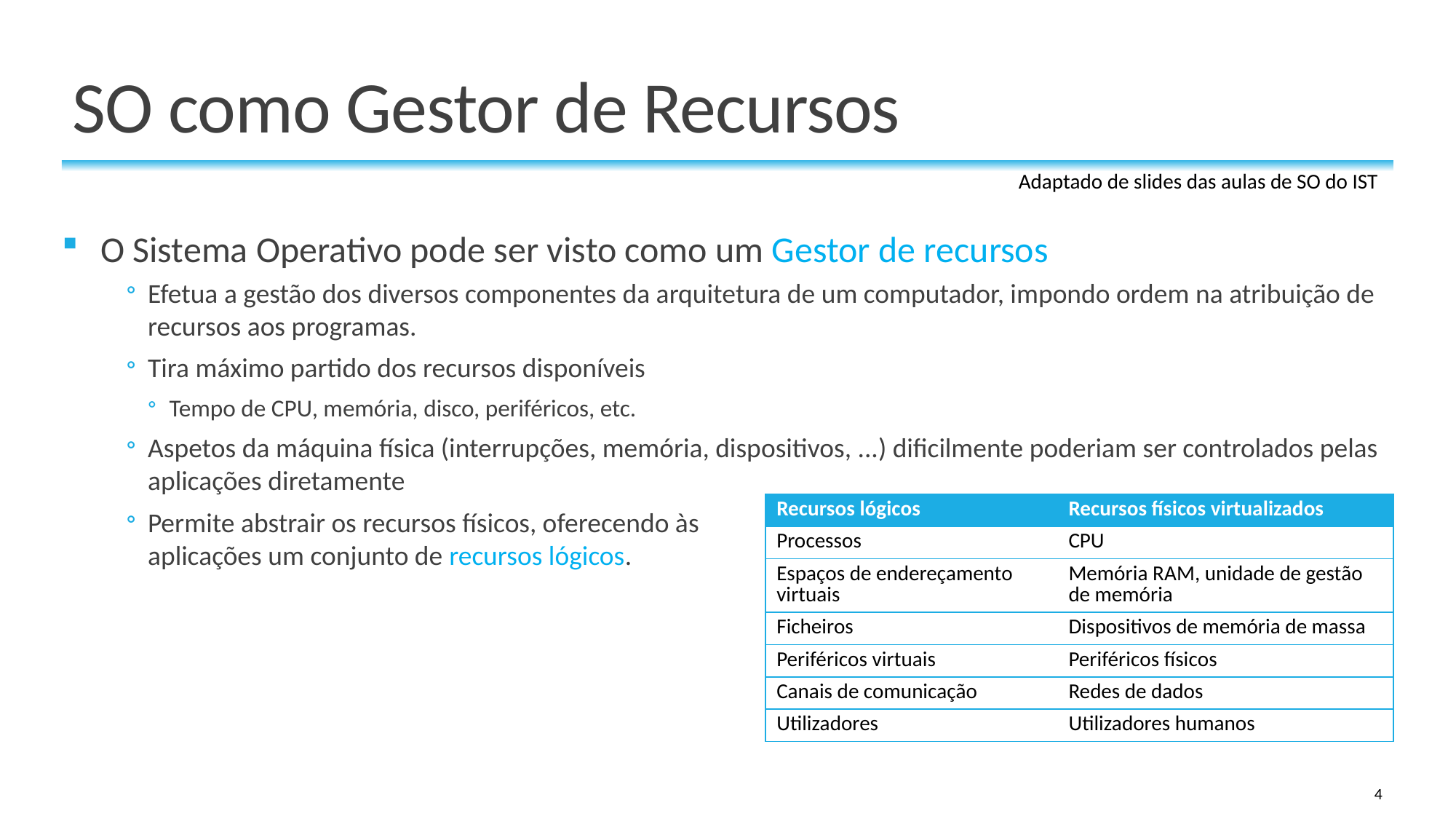

# SO como Gestor de Recursos
Adaptado de slides das aulas de SO do IST
O Sistema Operativo pode ser visto como um Gestor de recursos
Efetua a gestão dos diversos componentes da arquitetura de um computador, impondo ordem na atribuição de recursos aos programas.
Tira máximo partido dos recursos disponíveis
Tempo de CPU, memória, disco, periféricos, etc.
Aspetos da máquina física (interrupções, memória, dispositivos, ...) dificilmente poderiam ser controlados pelas aplicações diretamente
Permite abstrair os recursos físicos, oferecendo às
aplicações um conjunto de recursos lógicos.
| Recursos lógicos | Recursos físicos virtualizados |
| --- | --- |
| Processos | CPU |
| Espaços de endereçamento virtuais | Memória RAM, unidade de gestão de memória |
| Ficheiros | Dispositivos de memória de massa |
| Periféricos virtuais | Periféricos físicos |
| Canais de comunicação | Redes de dados |
| Utilizadores | Utilizadores humanos |
4